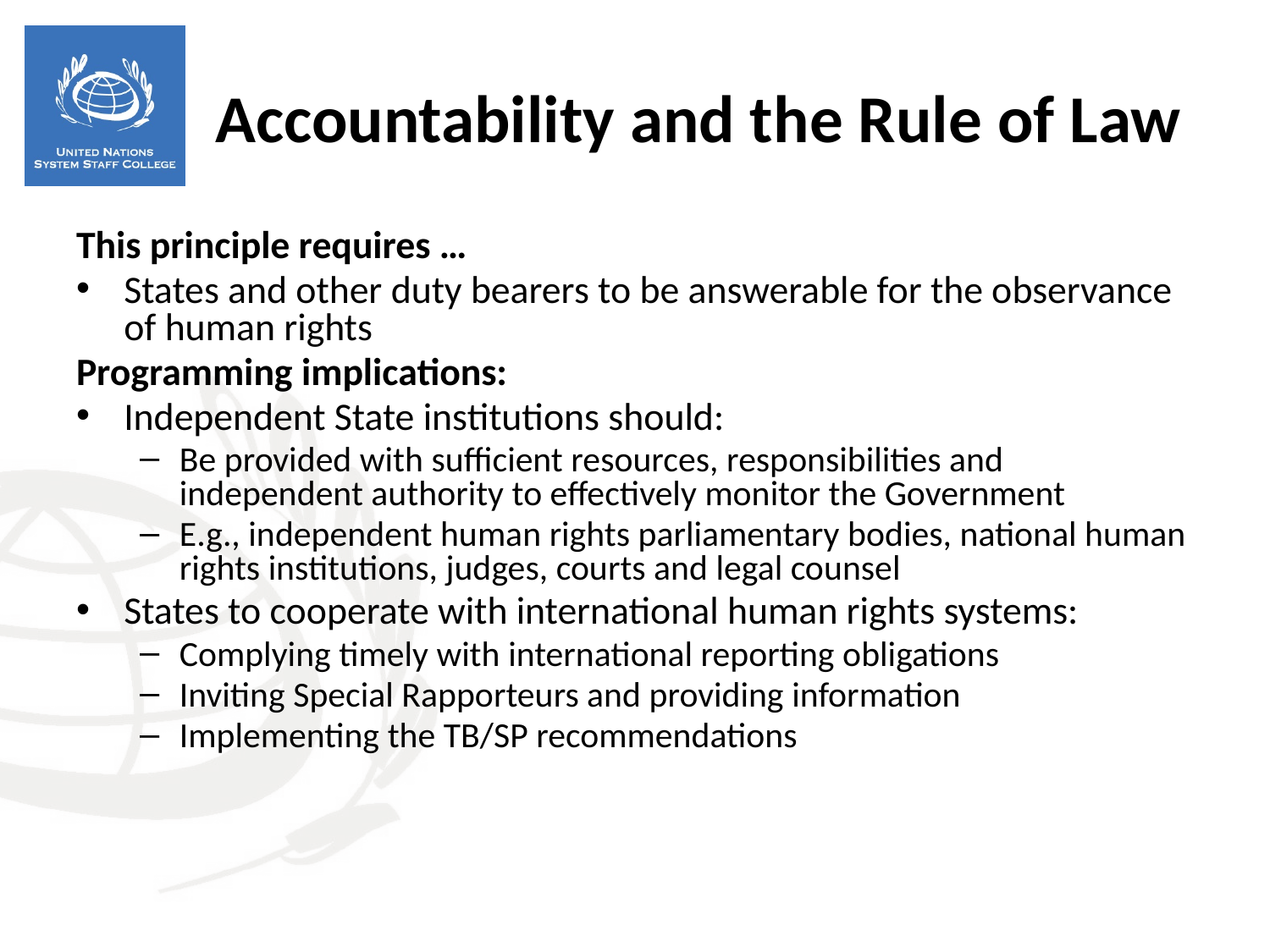

This principle requires …
States and other duty bearers to be answerable for the observance of human rights
Programming implications:
Independent State institutions should:
Be provided with sufficient resources, responsibilities and independent authority to effectively monitor the Government
E.g., independent human rights parliamentary bodies, national human rights institutions, judges, courts and legal counsel
States to cooperate with international human rights systems:
Complying timely with international reporting obligations
Inviting Special Rapporteurs and providing information
Implementing the TB/SP recommendations
Accountability and the Rule of Law